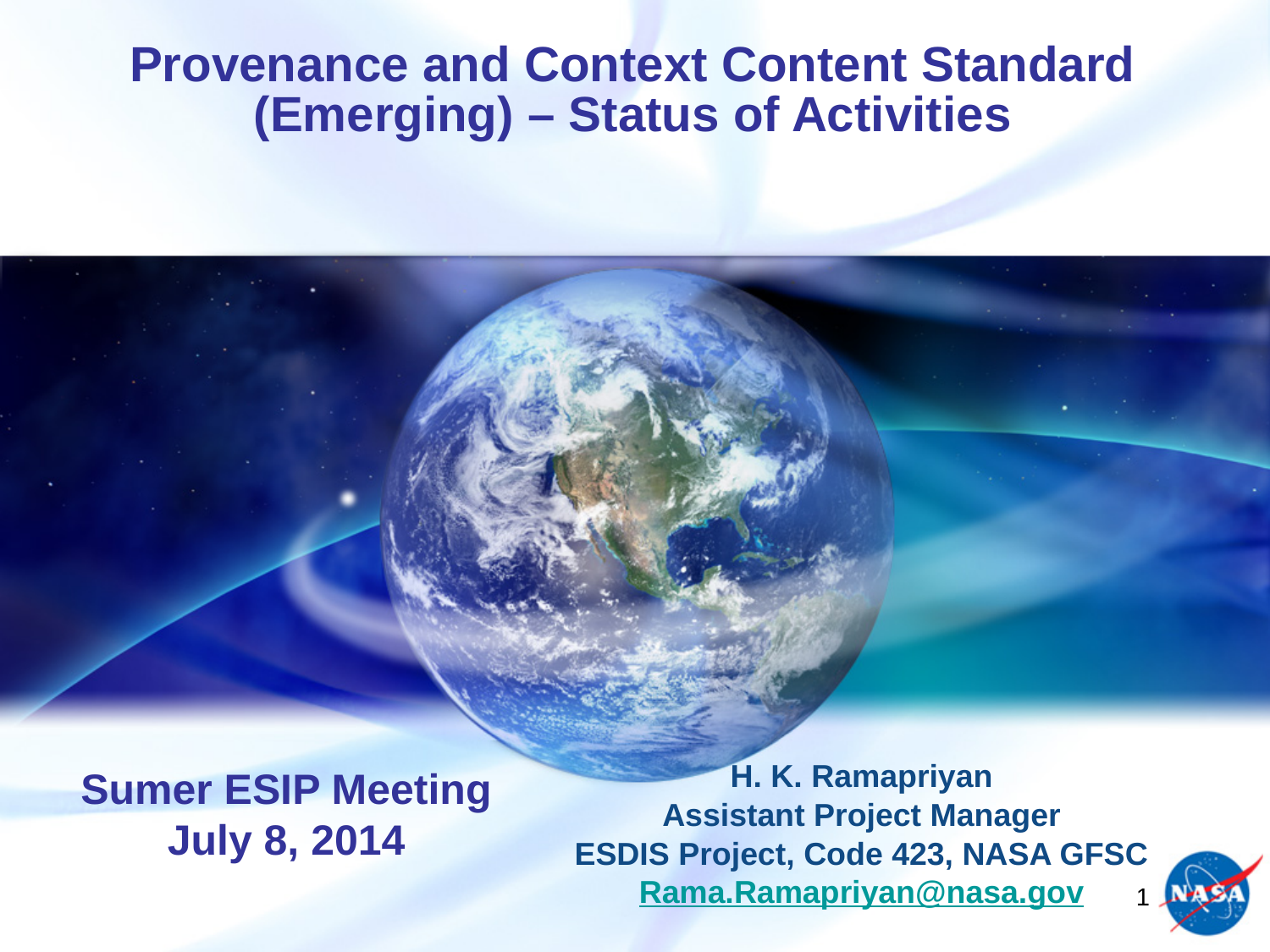

# Provenance and Context Content Standard (Emerging) – Status of Activities
Sumer ESIP Meeting
July 8, 2014
H. K. Ramapriyan
Assistant Project Manager
ESDIS Project, Code 423, NASA GFSC
Rama.Ramapriyan@nasa.gov
1